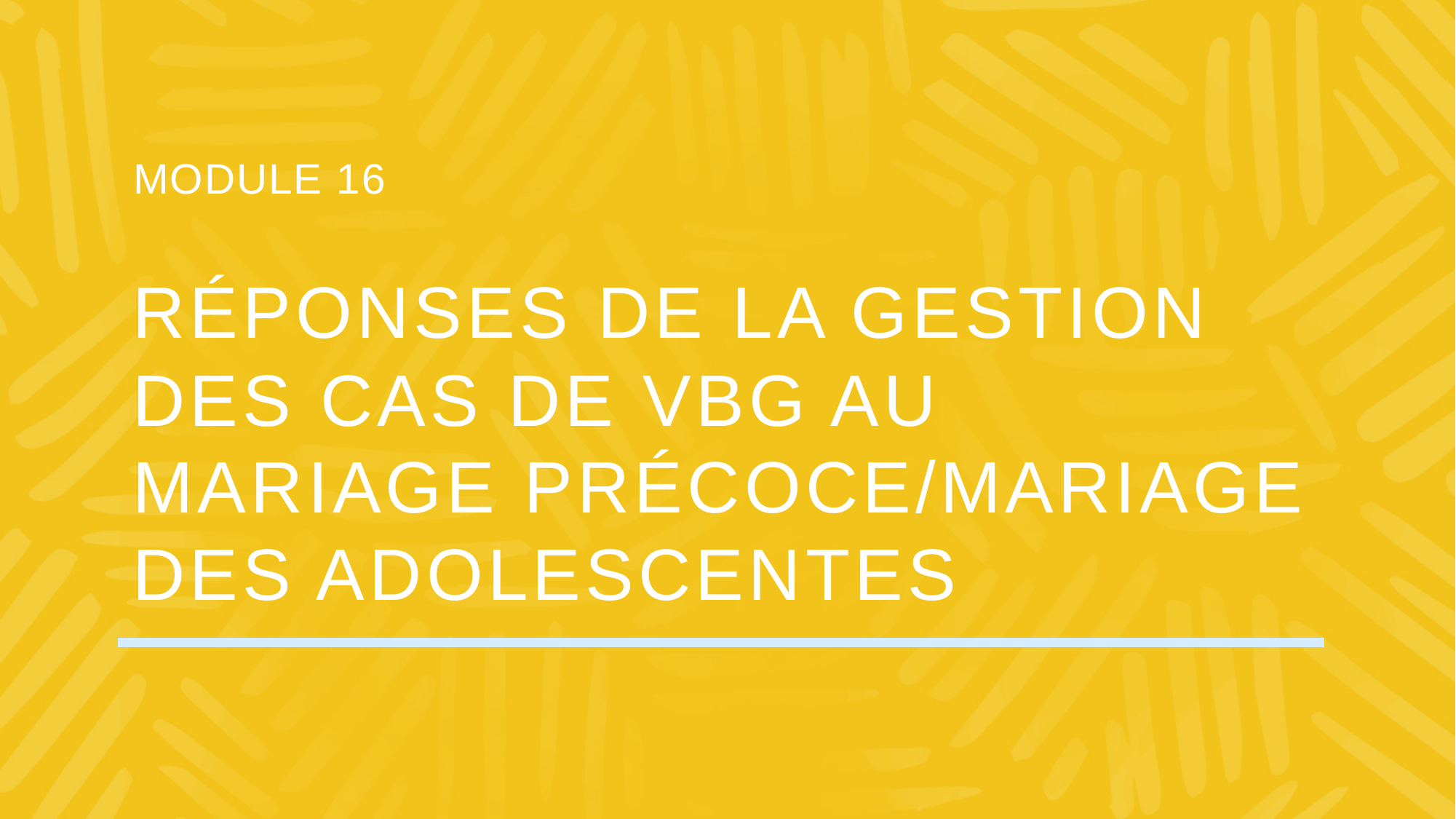

MODULE 16
# RÉPONSES DE LA GESTION DES CAS DE VBG AU MARIAGE PRÉCOCE/MARIAGE DES ADOLESCENTES